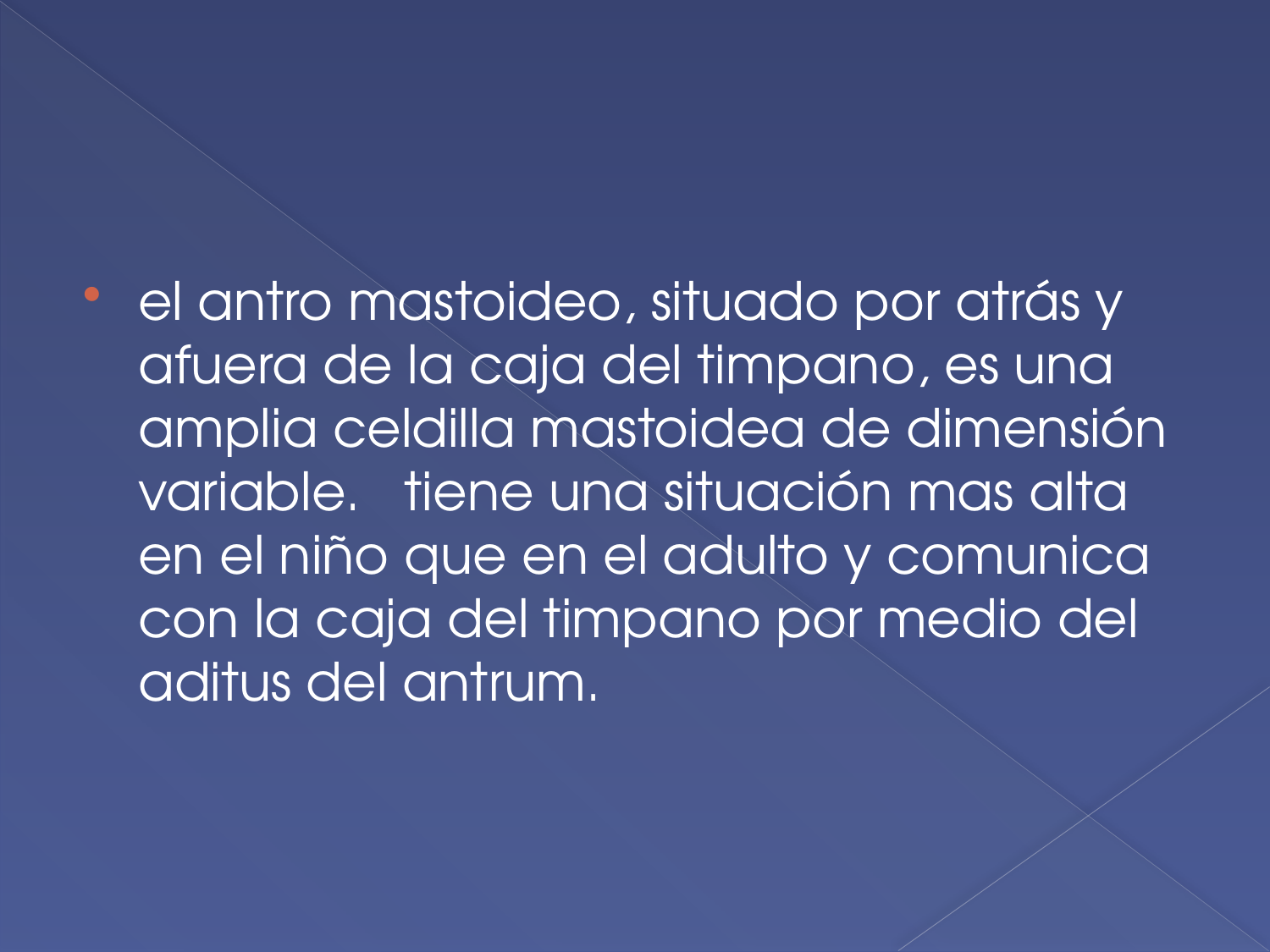

#
el antro mastoideo, situado por atrás y afuera de la caja del timpano, es una amplia celdilla mastoidea de dimensión variable.   tiene una situación mas alta en el niño que en el adulto y comunica con la caja del timpano por medio del aditus del antrum.